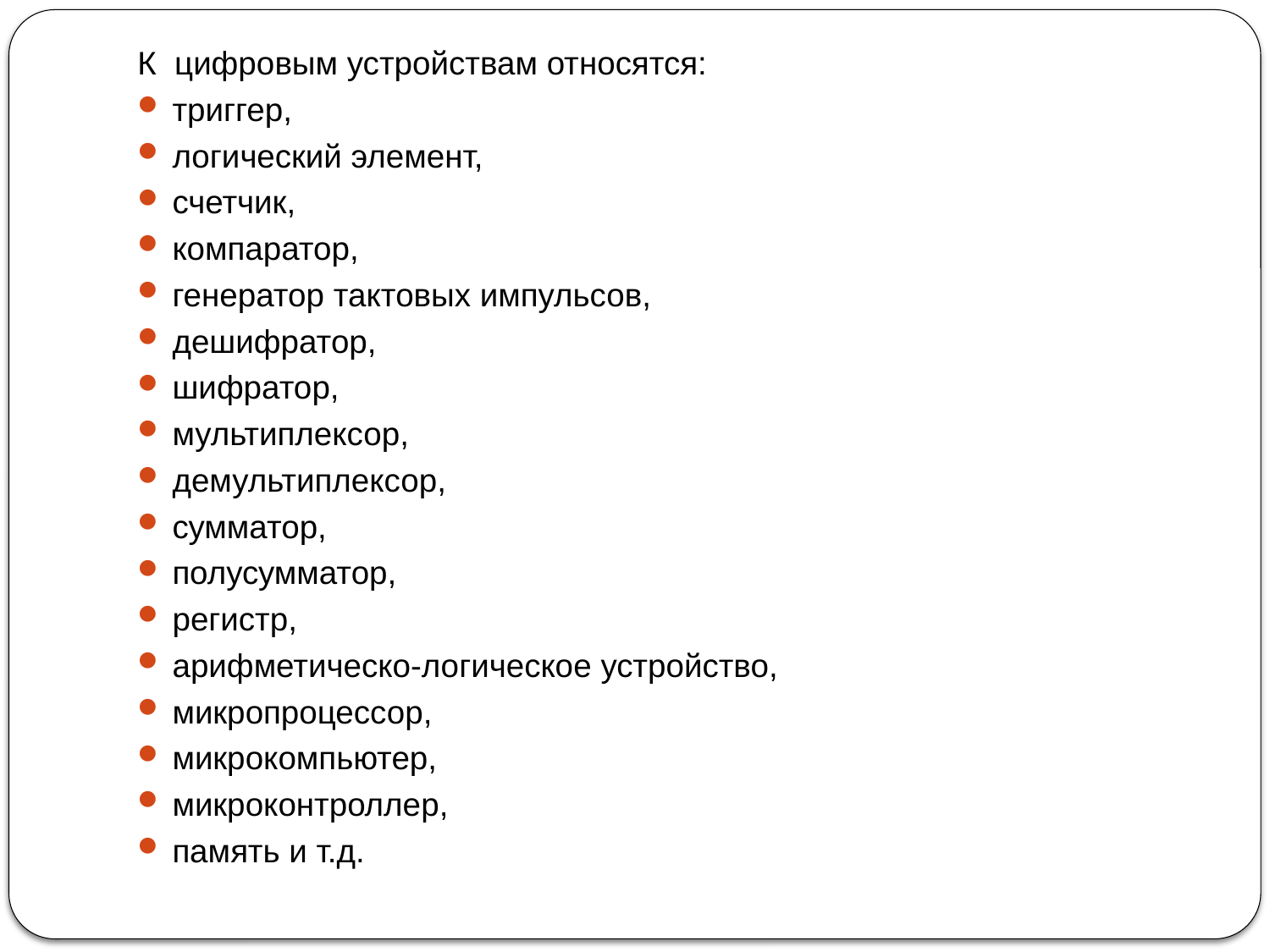

К  цифровым устройствам относятся:
триггер,
логический элемент,
счетчик,
компаратор,
генератор тактовых импульсов,
дешифратор,
шифратор,
мультиплексор,
демультиплексор,
сумматор,
полусумматор,
регистр,
арифметическо-логическое устройство,
микропроцессор,
микрокомпьютер,
микроконтроллер,
память и т.д.